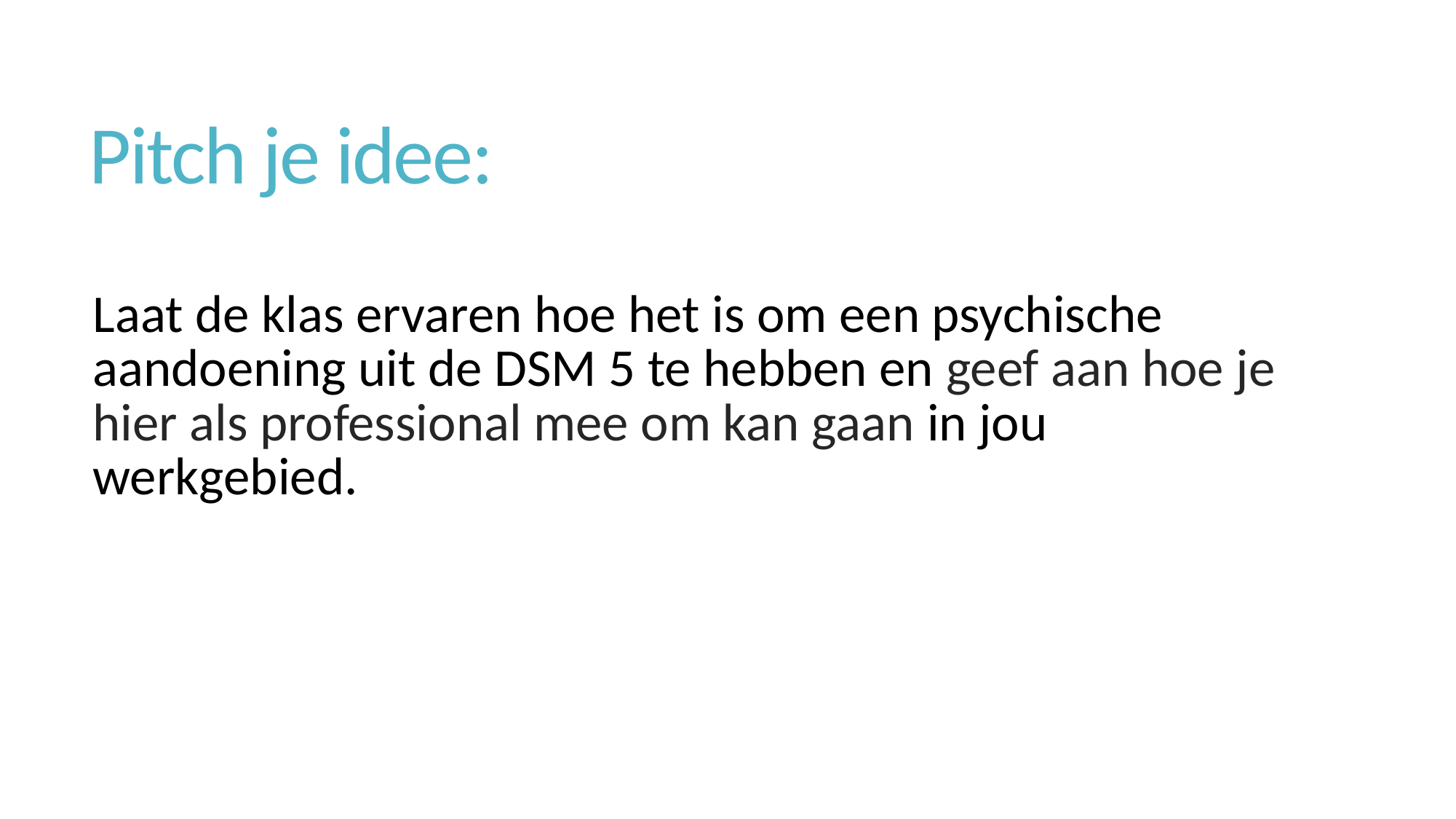

# Pitch je idee:
Laat de klas ervaren hoe het is om een psychische aandoening uit de DSM 5 te hebben en geef aan hoe je hier als professional mee om kan gaan in jou werkgebied.